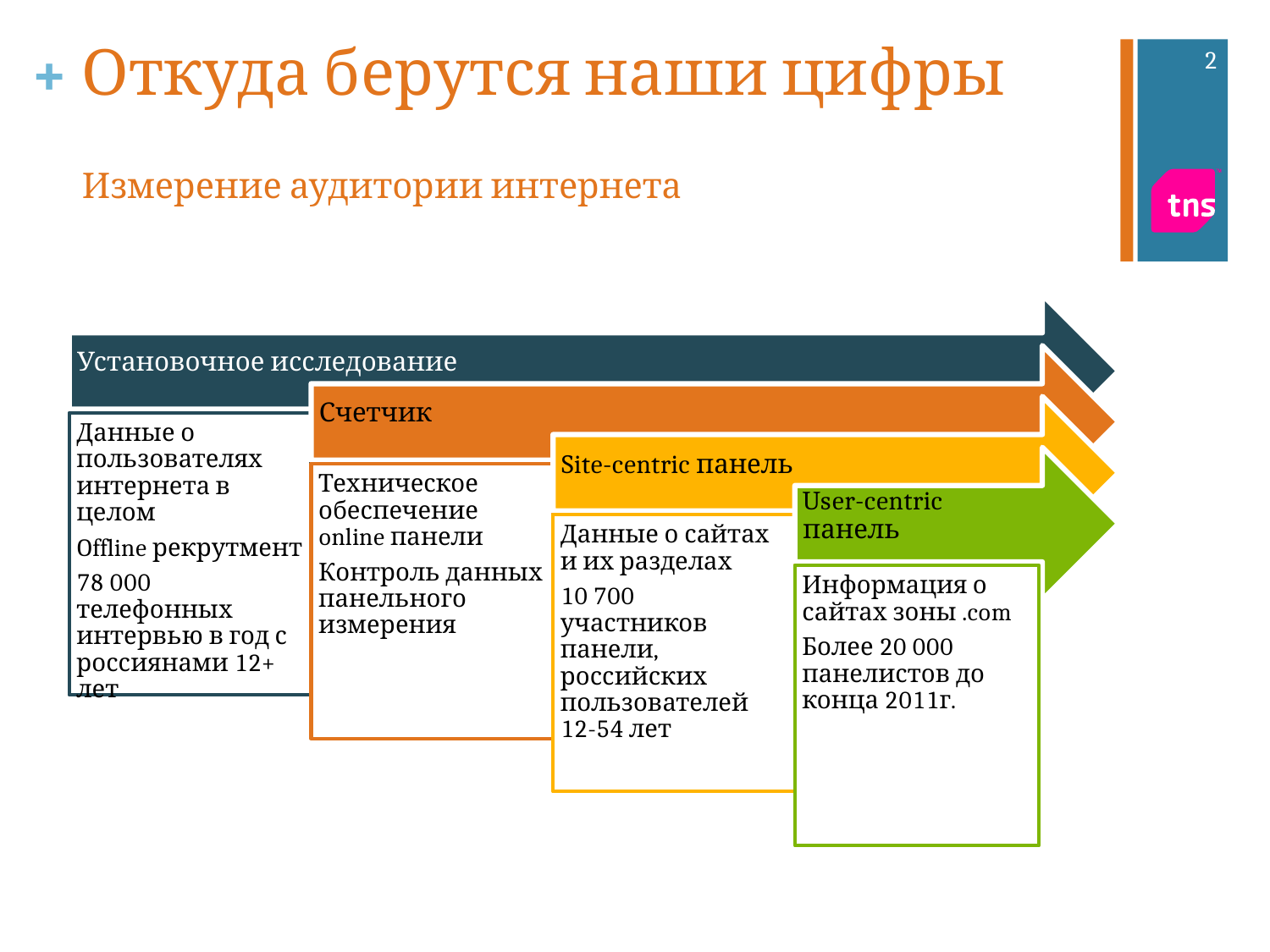

# Откуда берутся наши цифры
2
Измерение аудитории интернета
Установочное исследование
Данные о пользователях интернета в целом
Offline рекрутмент
78 000 телефонных интервью в год с россиянами 12+ лет
Счетчик
Техническое обеспечение online панели
Контроль данных панельного измерения
Site-centric панель
Данные о сайтах и их разделах
10 700 участников панели, российских пользователей  12-54 лет
User-centric  панель
Информация о сайтах зоны .com
Более 20 000 панелистов до конца 2011г.